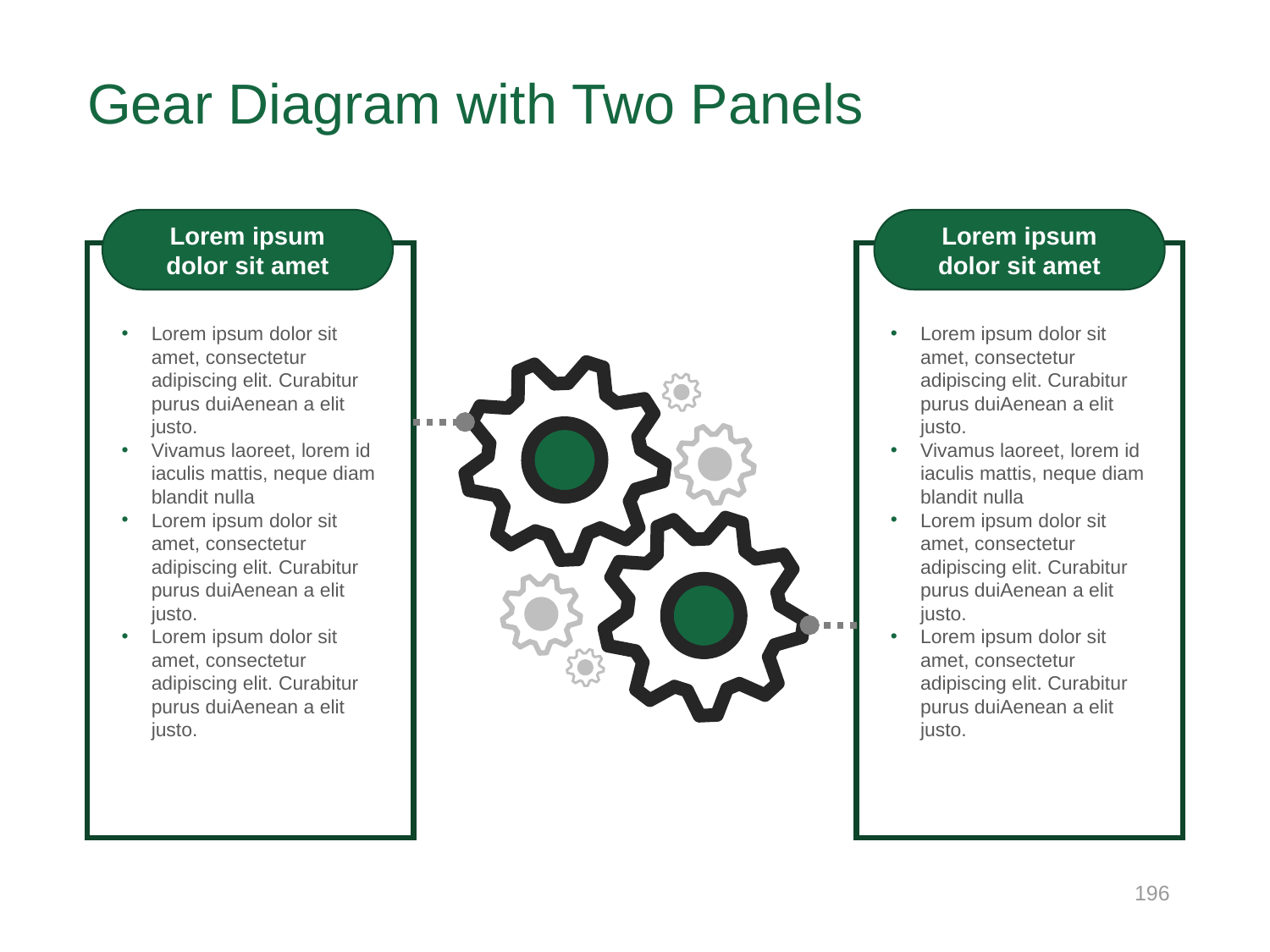

# Gear Diagram with Two Panels
Lorem ipsum
dolor sit amet

Lorem ipsum dolor sit amet, consectetur adipiscing elit. Curabitur purus duiAenean a elit justo.
Vivamus laoreet, lorem id iaculis mattis, neque diam blandit nulla
Lorem ipsum dolor sit amet, consectetur adipiscing elit. Curabitur purus duiAenean a elit justo.
Lorem ipsum dolor sit amet, consectetur adipiscing elit. Curabitur purus duiAenean a elit justo.
Lorem ipsum
dolor sit amet

Lorem ipsum dolor sit amet, consectetur adipiscing elit. Curabitur purus duiAenean a elit justo.
Vivamus laoreet, lorem id iaculis mattis, neque diam blandit nulla
Lorem ipsum dolor sit amet, consectetur adipiscing elit. Curabitur purus duiAenean a elit justo.
Lorem ipsum dolor sit amet, consectetur adipiscing elit. Curabitur purus duiAenean a elit justo.

196